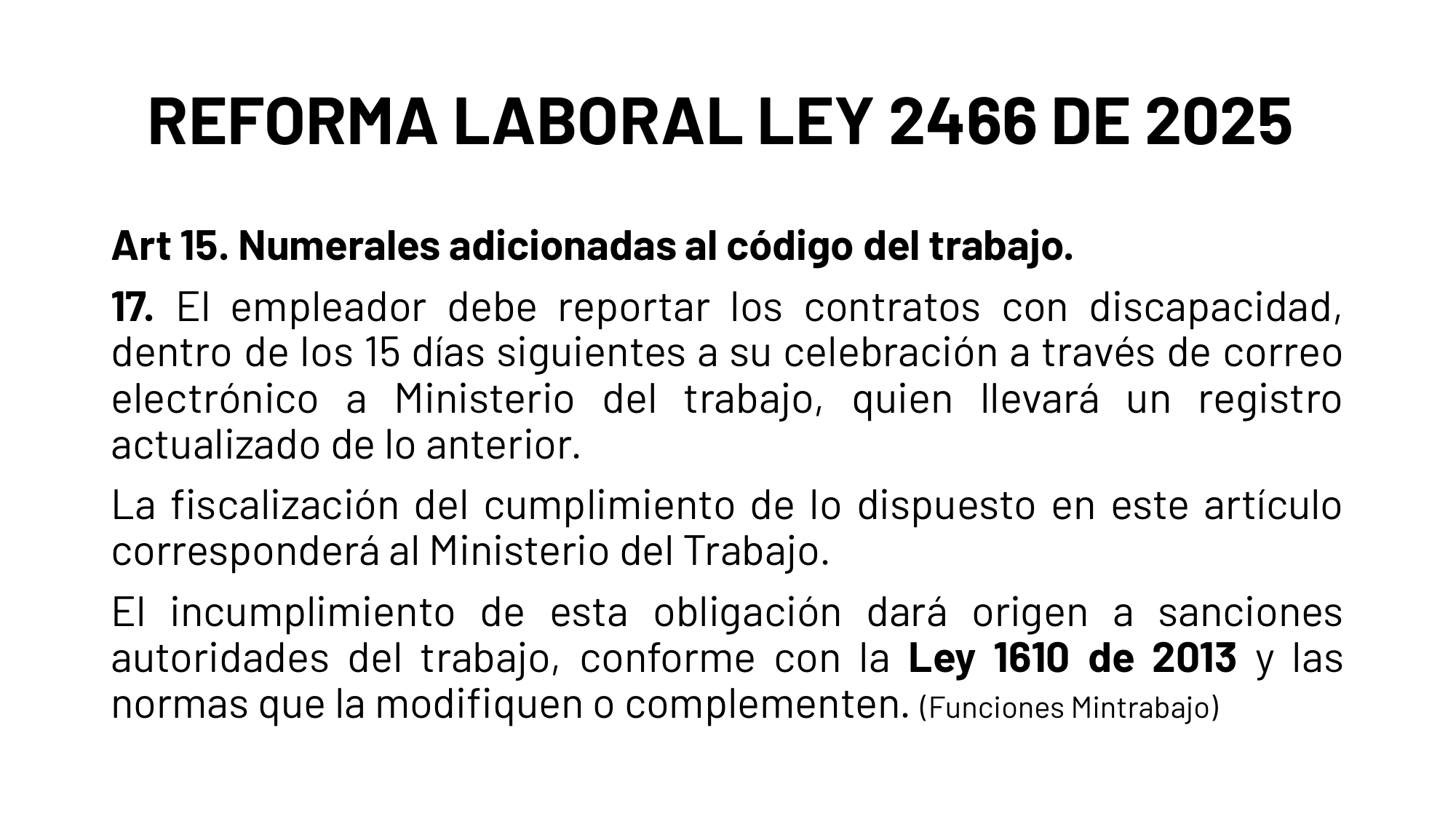

# REFORMA LABORAL LEY 2466 DE 2025
Art 15. Numerales adicionadas al código del trabajo.
17. El empleador debe reportar los contratos con discapacidad, dentro de los 15 días siguientes a su celebración a través de correo electrónico a Ministerio del trabajo, quien llevará un registro actualizado de lo anterior.
La fiscalización del cumplimiento de lo dispuesto en este artículo corresponderá al Ministerio del Trabajo.
El incumplimiento de esta obligación dará origen a sanciones autoridades del trabajo, conforme con la Ley 1610 de 2013 y las normas que la modifiquen o complementen. (Funciones Mintrabajo)